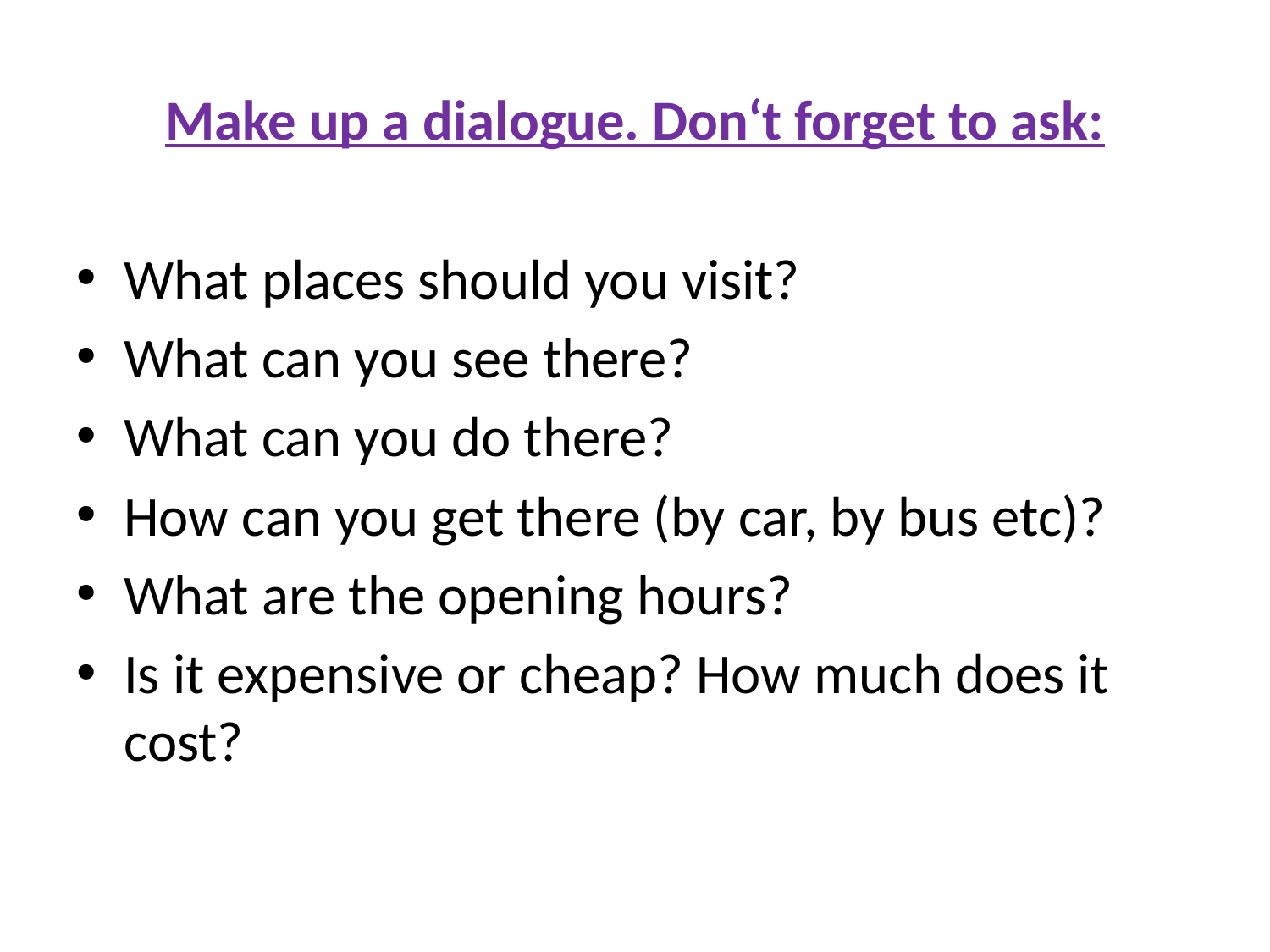

# Make up a dialogue. Don‘t forget to ask:
What places should you visit?
What can you see there?
What can you do there?
How can you get there (by car, by bus etc)?
What are the opening hours?
Is it expensive or cheap? How much does it cost?